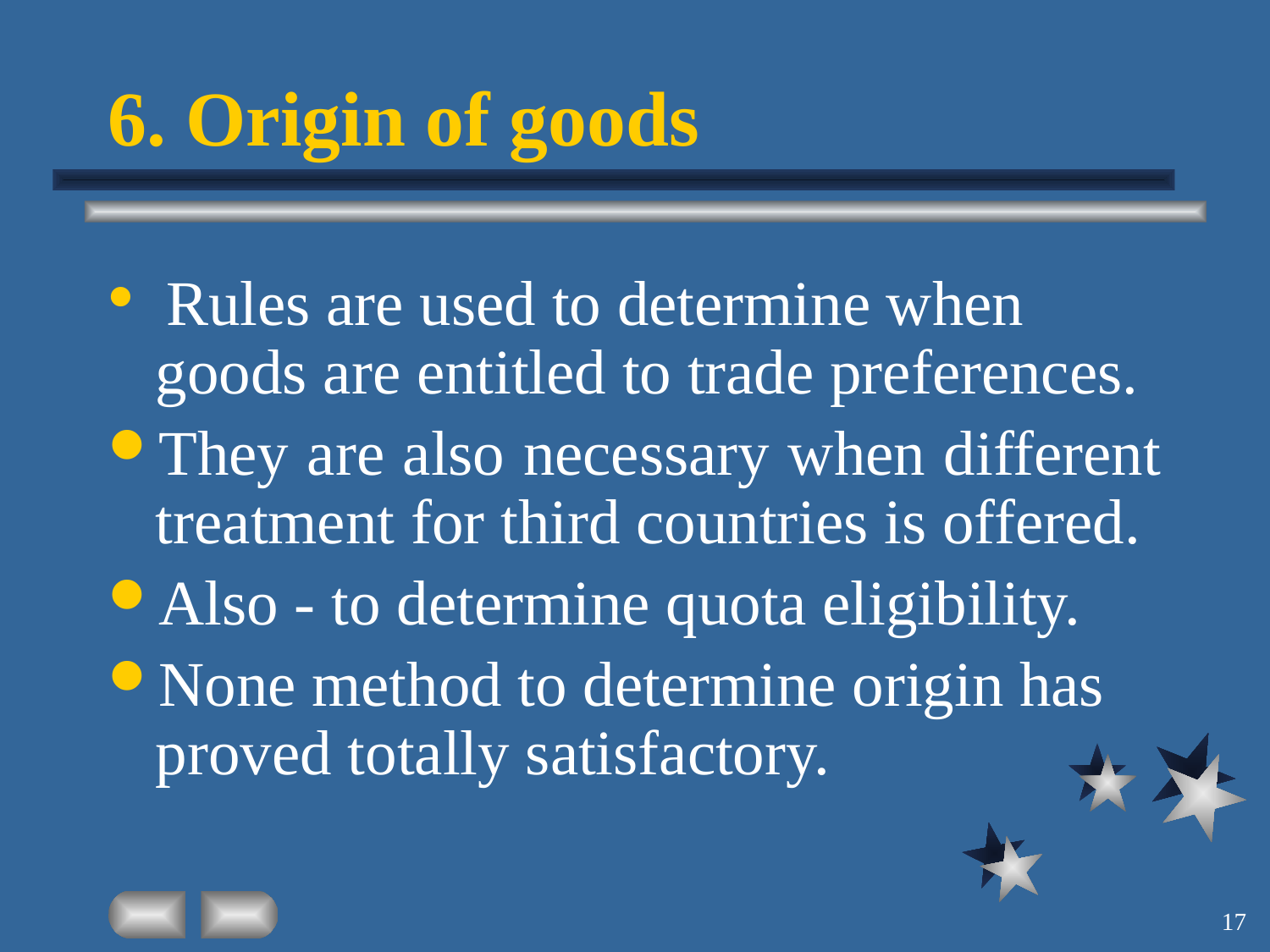

# 6. Origin of goods
 Rules are used to determine when goods are entitled to trade preferences.
They are also necessary when different treatment for third countries is offered.
Also - to determine quota eligibility.
None method to determine origin has proved totally satisfactory.
17